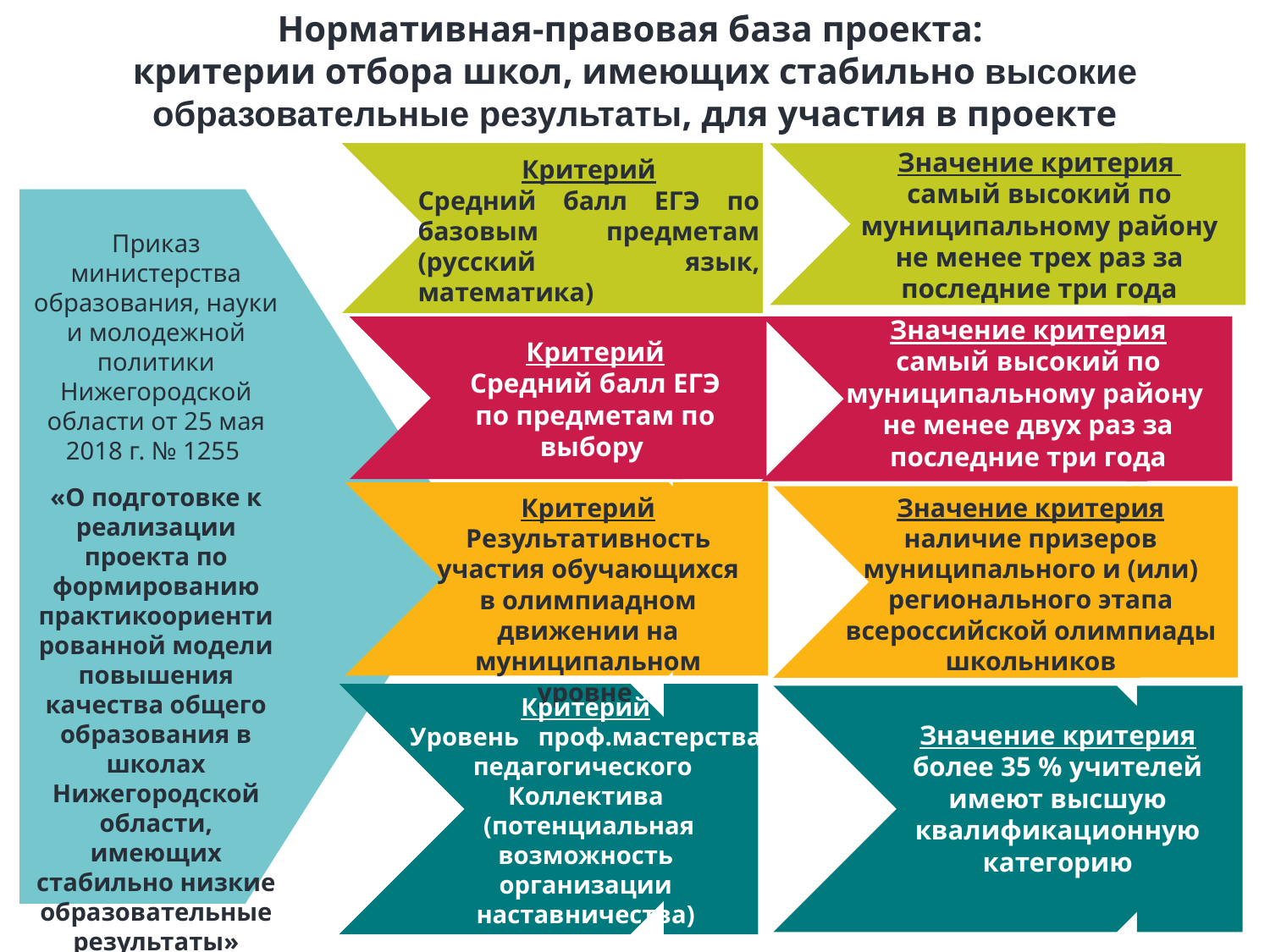

Нормативная-правовая база проекта:
критерии отбора школ, имеющих стабильно высокие образовательные результаты, для участия в проекте
Знaчение кpитеpия
самый высокий по муниципальному району не менее трех раз за последние три года

Критерий
Средний балл ЕГЭ по базовым предметам (русский язык, математика)

Приказ министерства образования, науки и молодежной политики Нижегородской области от 25 мая 2018 г. № 1255
«О пoдгoтовке к pеaлизaции прoектa по формированию практикоориентированной модели повышения качества общего образования в школах Нижегородской области, имеющих стабильно низкие образовательные результаты»

Значение критерия
самый высокий по муниципальному району
не менее двух раз за последние три года

Критерий
Средний балл ЕГЭ по предметам по выбору

Значение критерия
наличие призеров муниципального и (или) регионального этапа всероссийской олимпиады школьников
Критерий
Результативность участия обучающихся в олимпиадном движении на муниципальном уровне

Критерий
Уровень   проф.мастерства педагогического
Коллектива
 (потенциальная возможность организации наставничества)

Значение критерия
более 35 % учителей имеют высшую квалификационную категорию